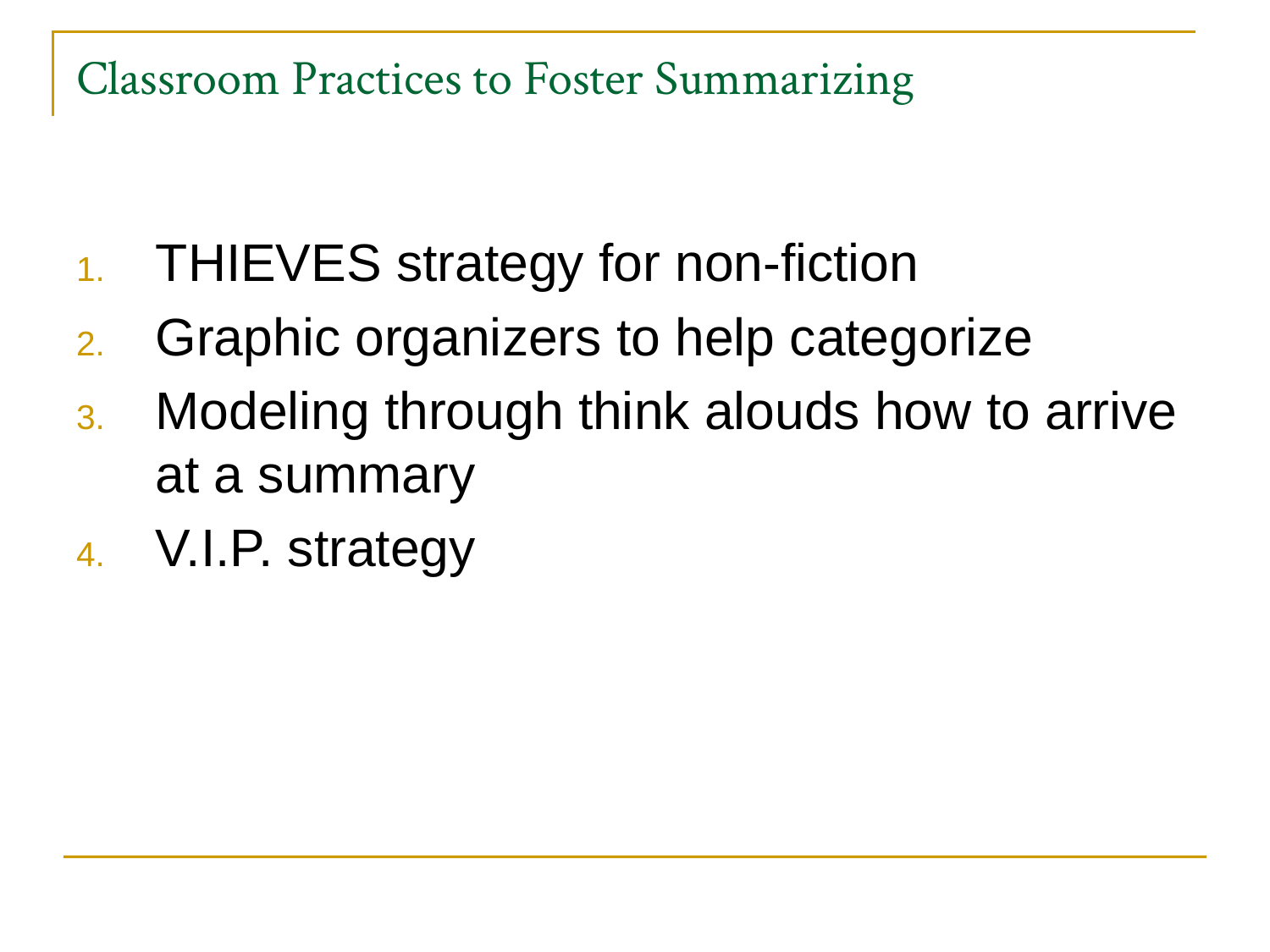

# Classroom Practices to Foster Summarizing
THIEVES strategy for non-fiction
Graphic organizers to help categorize
Modeling through think alouds how to arrive at a summary
V.I.P. strategy